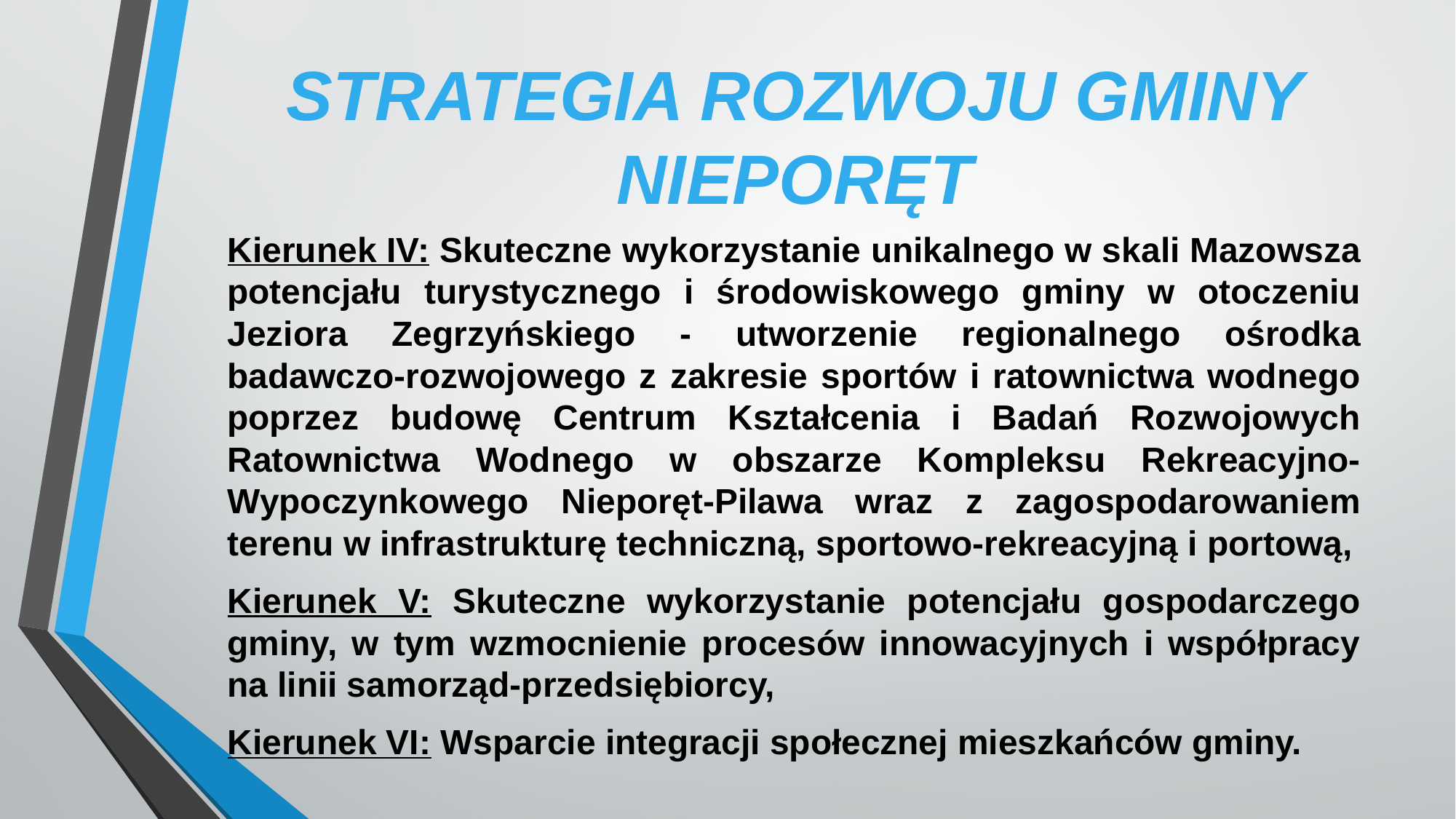

# Strategia rozwoju gminy Nieporęt
Kierunek IV: Skuteczne wykorzystanie unikalnego w skali Mazowsza potencjału turystycznego i środowiskowego gminy w otoczeniu Jeziora Zegrzyńskiego - utworzenie regionalnego ośrodka badawczo-rozwojowego z zakresie sportów i ratownictwa wodnego poprzez budowę Centrum Kształcenia i Badań Rozwojowych Ratownictwa Wodnego w obszarze Kompleksu Rekreacyjno-Wypoczynkowego Nieporęt-Pilawa wraz z zagospodarowaniem terenu w infrastrukturę techniczną, sportowo-rekreacyjną i portową,
Kierunek V: Skuteczne wykorzystanie potencjału gospodarczego gminy, w tym wzmocnienie procesów innowacyjnych i współpracy na linii samorząd-przedsiębiorcy,
Kierunek VI: Wsparcie integracji społecznej mieszkańców gminy.